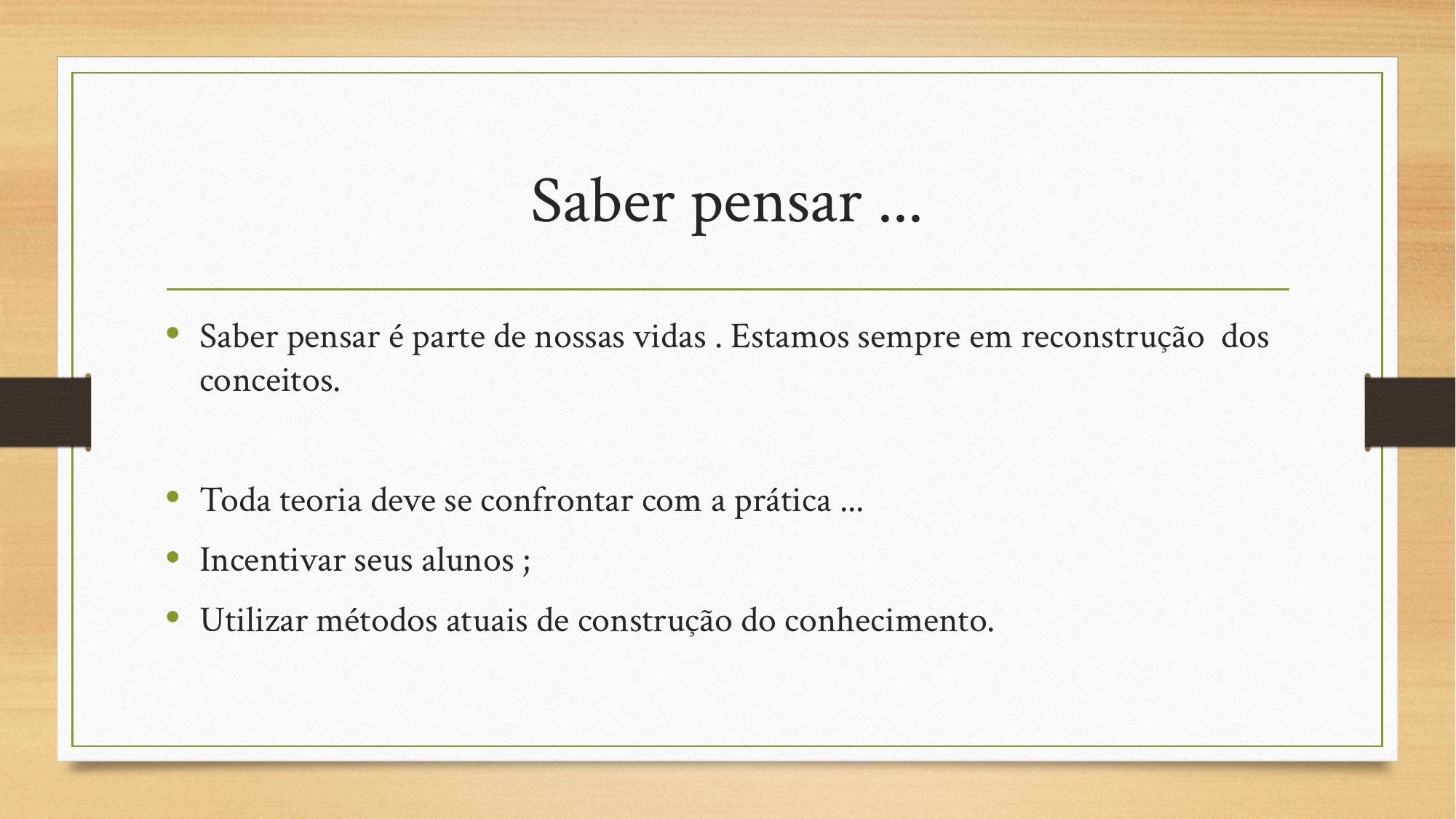

# Saber pensar ...
Saber pensar é parte de nossas vidas . Estamos sempre em reconstrução  dos conceitos.

Toda teoria deve se confrontar com a prática ...
Incentivar seus alunos ;
Utilizar métodos atuais de construção do conhecimento.